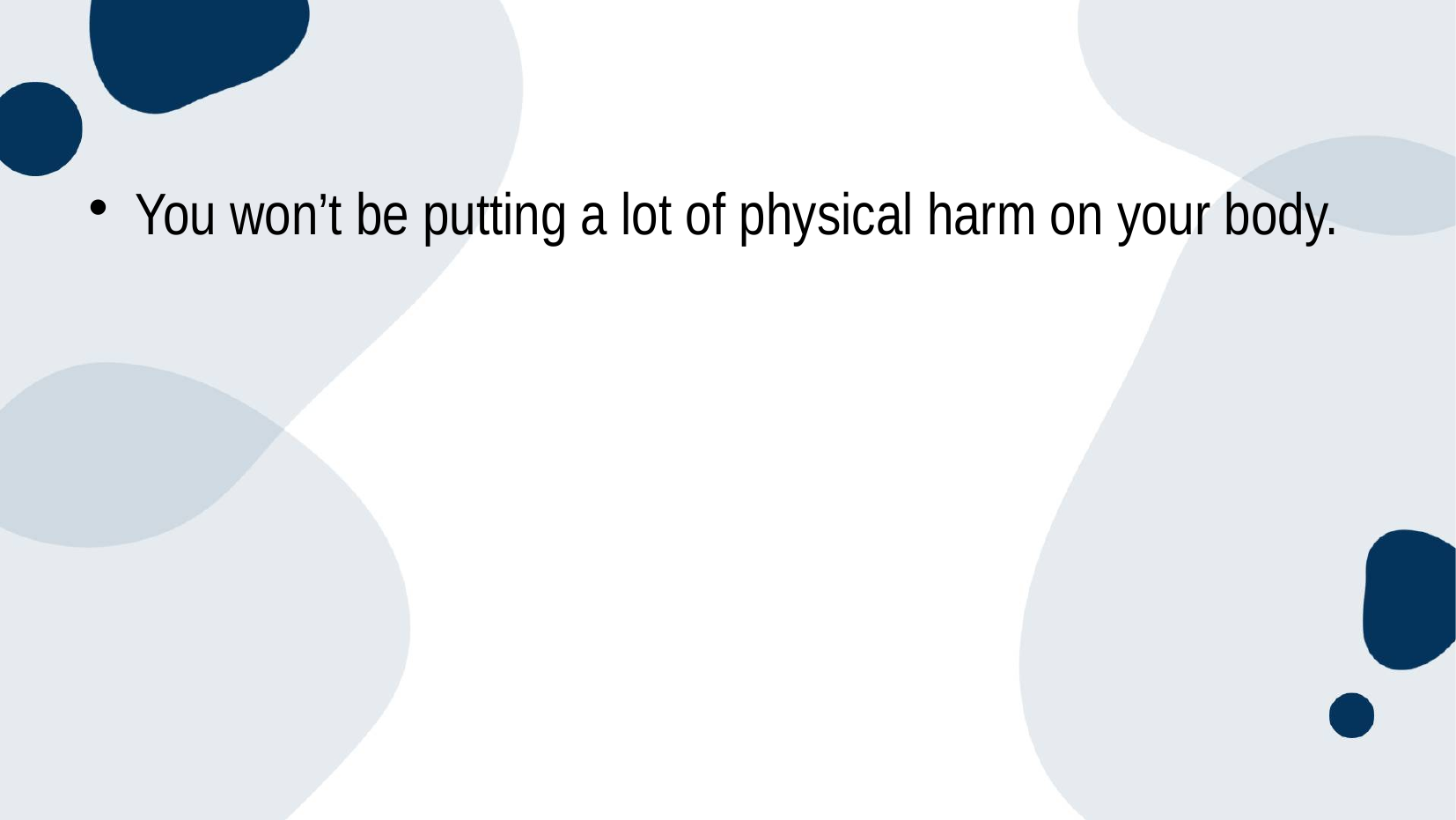

#
You won’t be putting a lot of physical harm on your body.